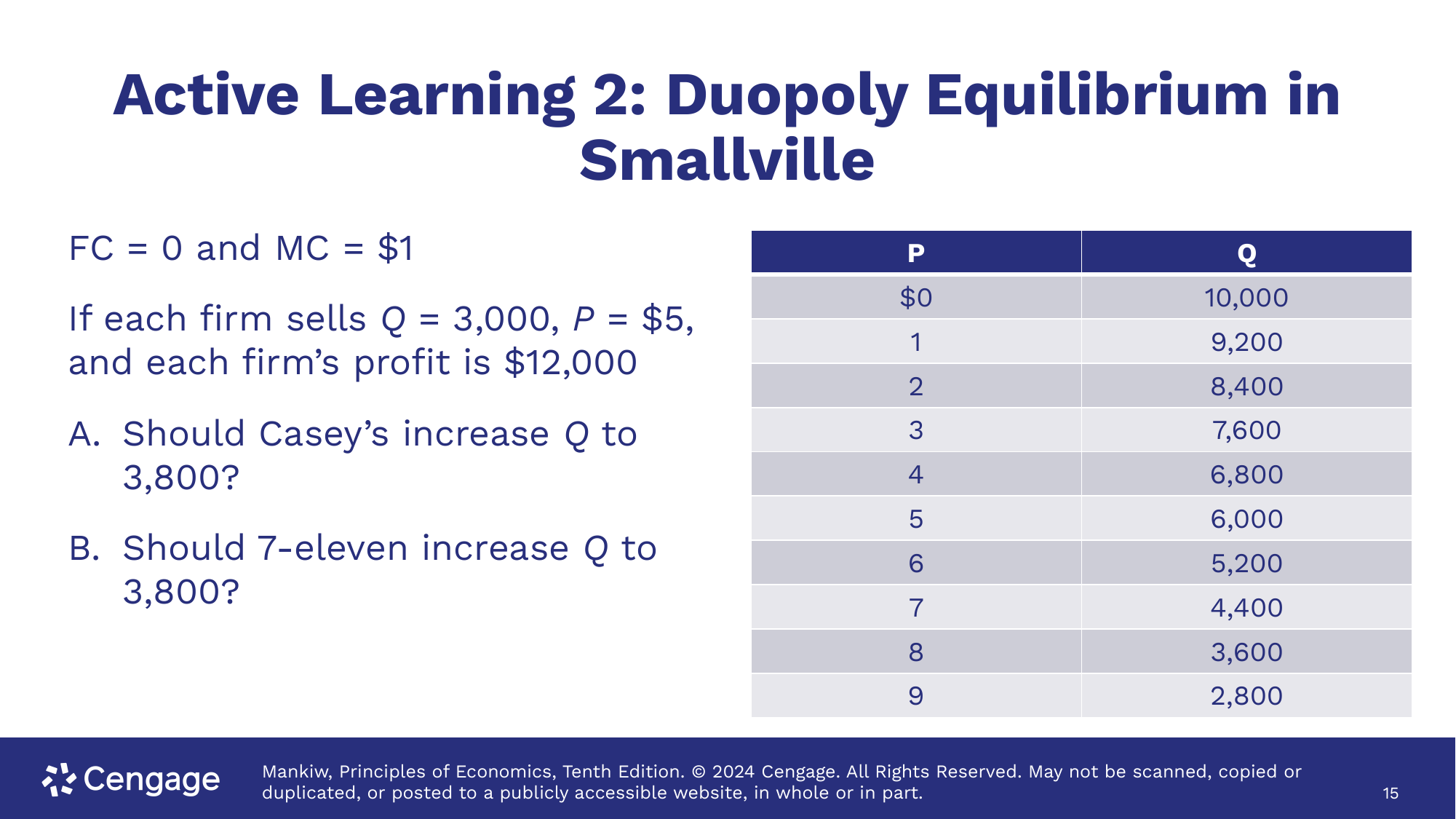

# Active Learning 2: Duopoly Equilibrium in Smallville
FC = 0 and MC = $1
If each firm sells Q = 3,000, P = $5, and each firm’s profit is $12,000
Should Casey’s increase Q to 3,800?
Should 7-eleven increase Q to 3,800?
| P | Q |
| --- | --- |
| $0 | 10,000 |
| 1 | 9,200 |
| 2 | 8,400 |
| 3 | 7,600 |
| 4 | 6,800 |
| 5 | 6,000 |
| 6 | 5,200 |
| 7 | 4,400 |
| 8 | 3,600 |
| 9 | 2,800 |